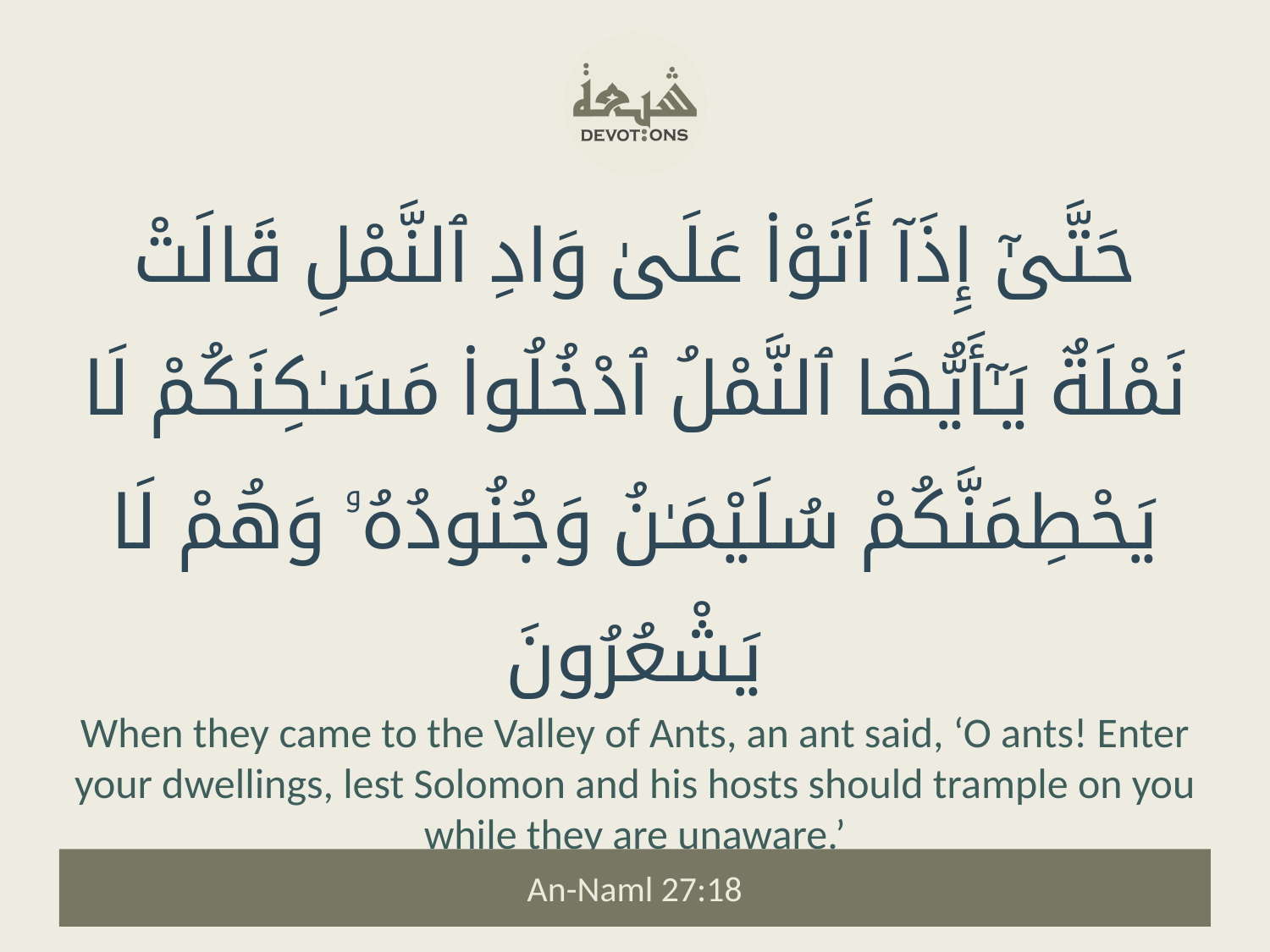

حَتَّىٰٓ إِذَآ أَتَوْا۟ عَلَىٰ وَادِ ٱلنَّمْلِ قَالَتْ نَمْلَةٌ يَـٰٓأَيُّهَا ٱلنَّمْلُ ٱدْخُلُوا۟ مَسَـٰكِنَكُمْ لَا يَحْطِمَنَّكُمْ سُلَيْمَـٰنُ وَجُنُودُهُۥ وَهُمْ لَا يَشْعُرُونَ
When they came to the Valley of Ants, an ant said, ‘O ants! Enter your dwellings, lest Solomon and his hosts should trample on you while they are unaware.’
An-Naml 27:18